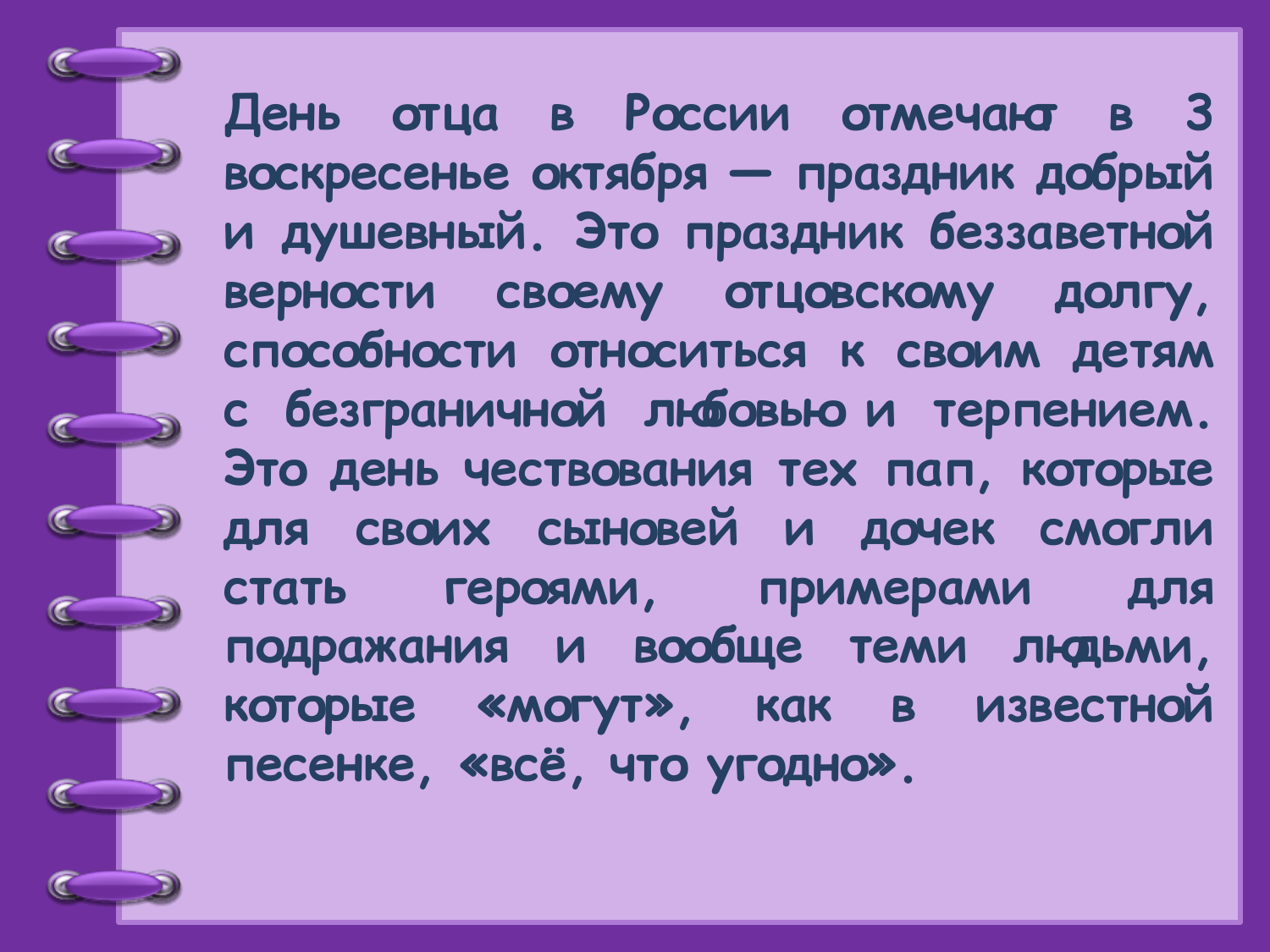

День отца в России отмечают в 3 воскресенье октября — праздник добрый и душевный. Это праздник беззаветной верности своему отцовскому долгу, способности относиться к своим детям с безграничной любовью и терпением. Это день чествования тех пап, которые для своих сыновей и дочек смогли стать героями, примерами для подражания и вообще теми людьми, которые «могут», как в известной песенке, «всё, что угодно».